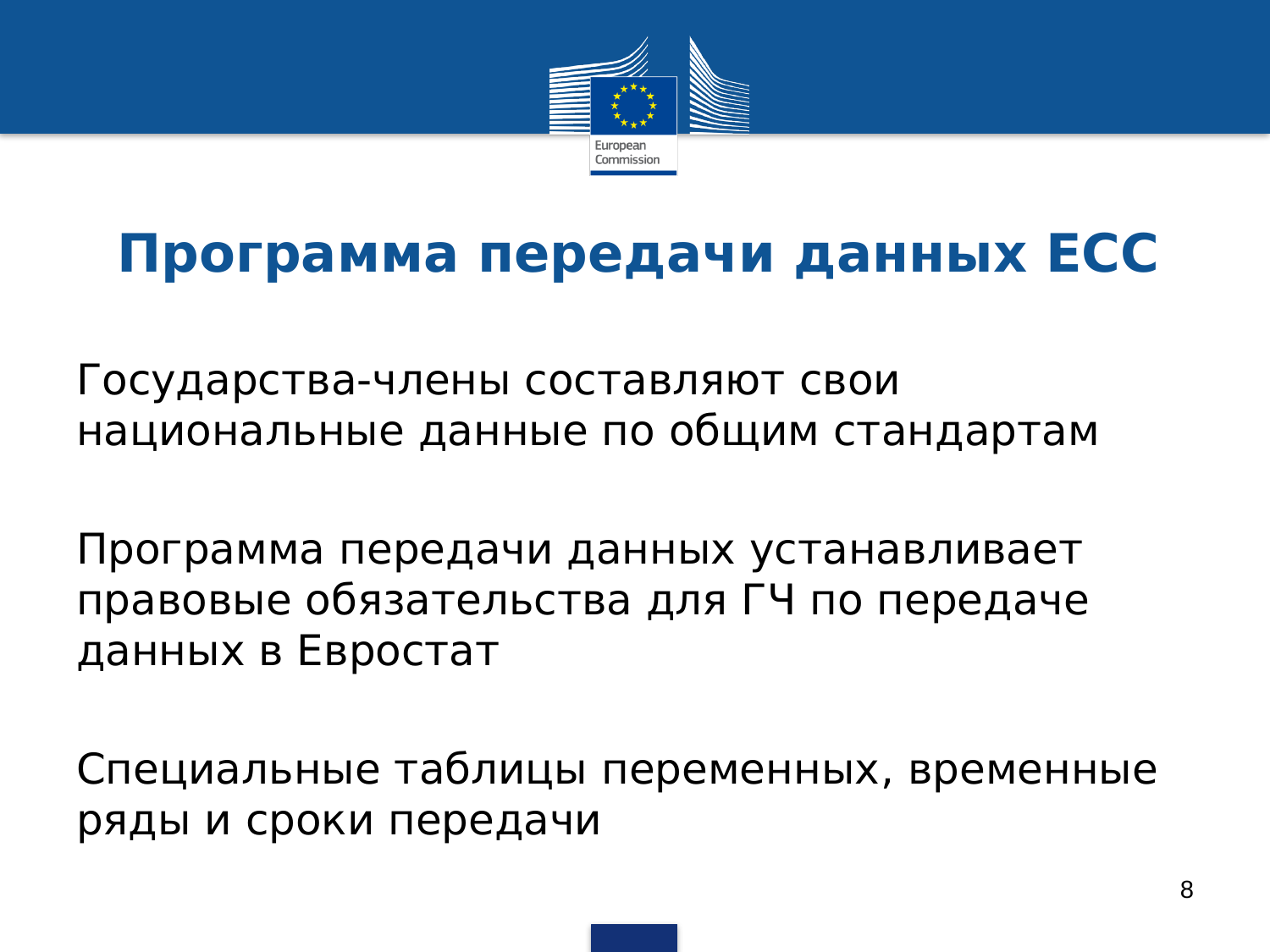

# Программа передачи данных ЕСС
Государства-члены составляют свои национальные данные по общим стандартам

Программа передачи данных устанавливает правовые обязательства для ГЧ по передаче данных в Евростат

Специальные таблицы переменных, временные ряды и сроки передачи
8